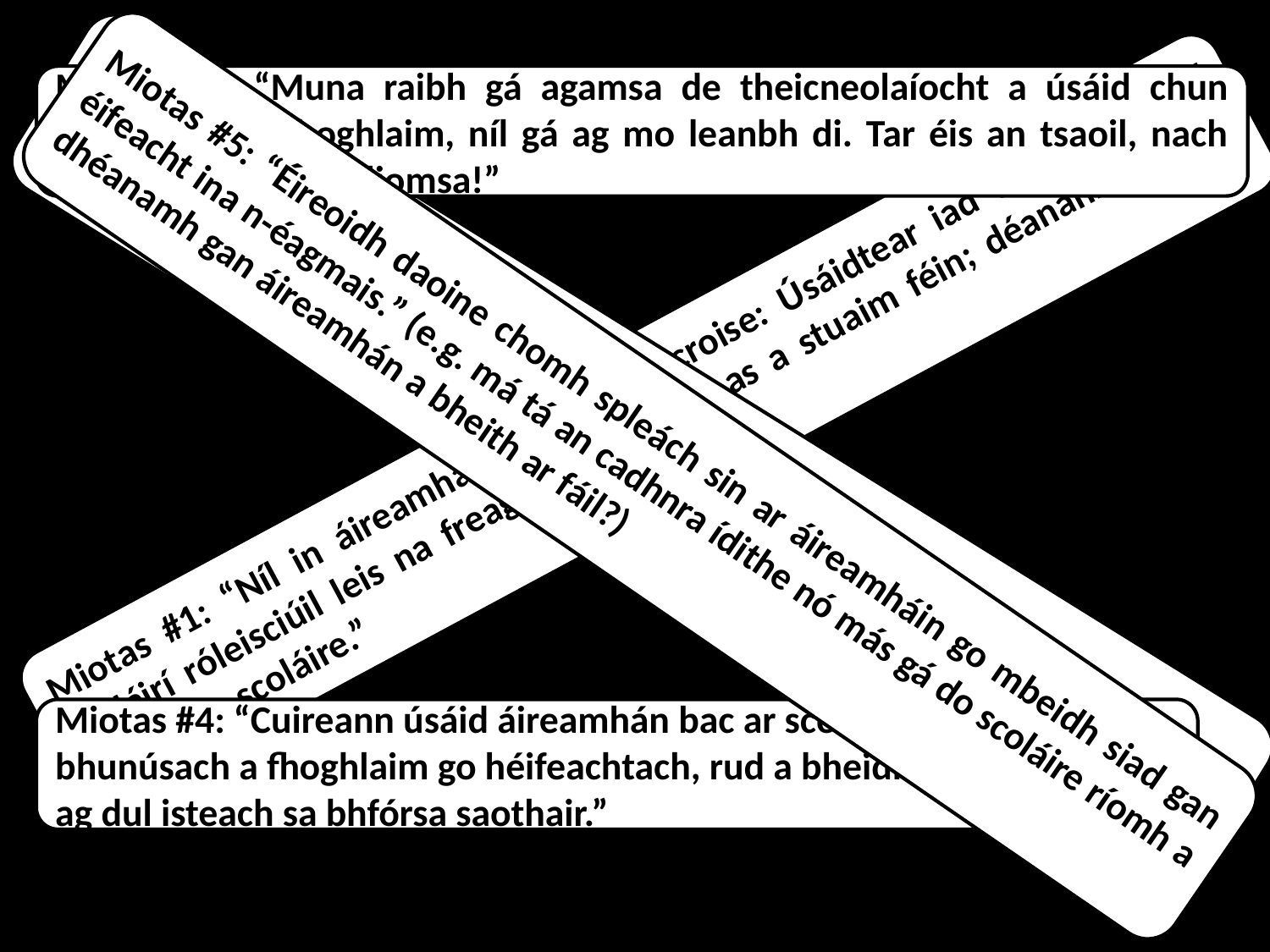

Miotas #3: “Muna raibh gá agamsa de theicneolaíocht a úsáid chun matamaitic a fhoghlaim, níl gá ag mo leanbh di. Tar éis an tsaoil, nach breá mar a d’éirigh liomsa!”
Miotas #1: “Níl in áireamháin ach maidí croise: Úsáidtear iad toisc go bhfuil scoláirí róleisciúil leis na freagraí a áireamh as a stuaim féin; déanann siad an obair don scoláire.”
Miotas #2: “Toisc go ndéanann áireamháin an obair go léir don scoláire, ní bheidh aon spreagadh ná dúshlán ann dó/di.”
Miotas #5: “Éireoidh daoine chomh spleách sin ar áireamháin go mbeidh siad gan éifeacht ina n-éagmais.” (e.g. má tá an cadhnra ídithe nó más gá do scoláire ríomh a dhéanamh gan áireamhán a bheith ar fáil?)
Miotas #4: “Cuireann úsáid áireamhán bac ar scoláirí matamaitic bhunúsach a fhoghlaim go héifeachtach, rud a bheidh uathu agus iad ag dul isteach sa bhfórsa saothair.”